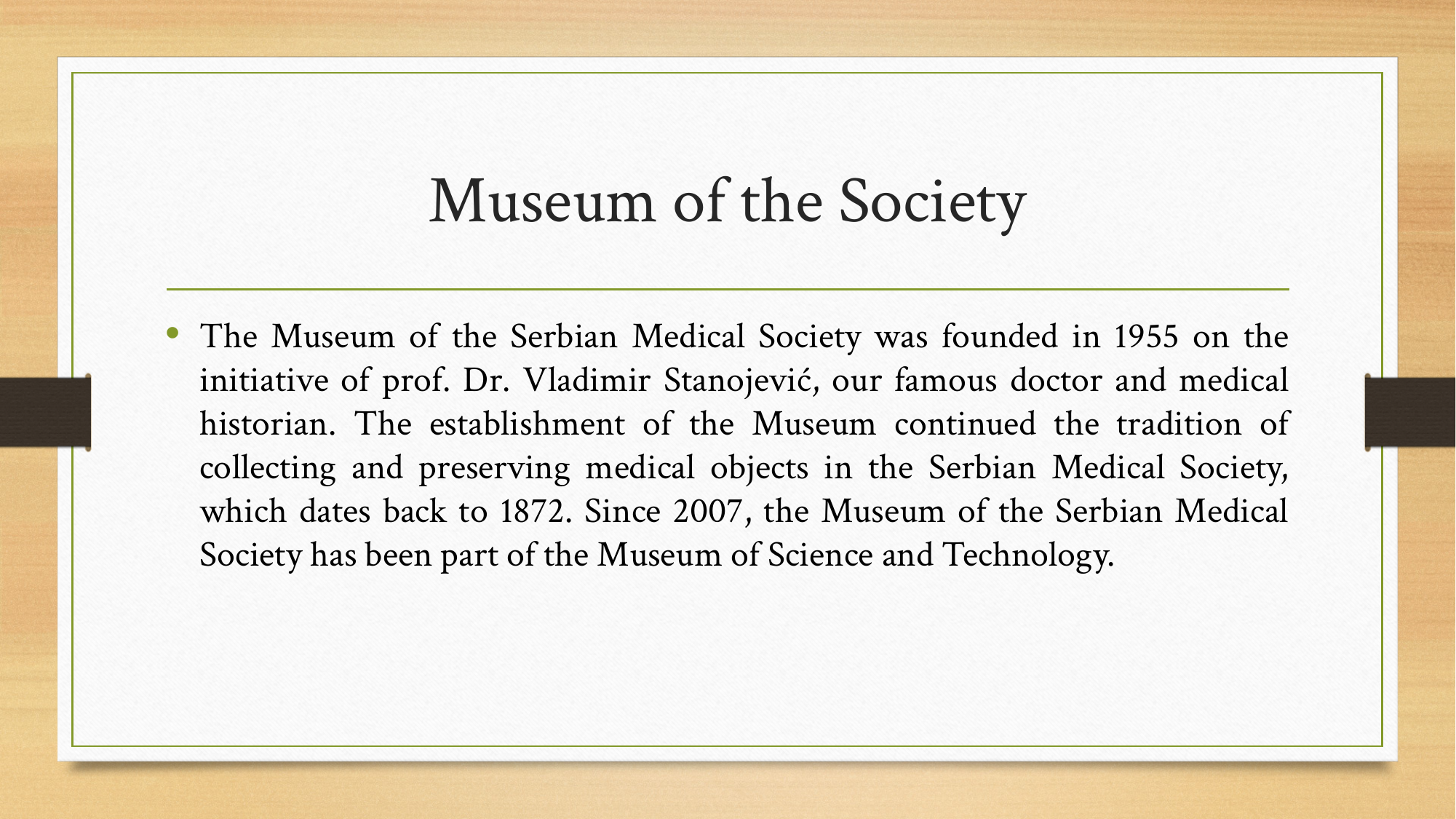

# Museum of the Society
The Museum of the Serbian Medical Society was founded in 1955 on the initiative of prof. Dr. Vladimir Stanojević, our famous doctor and medical historian. The establishment of the Museum continued the tradition of collecting and preserving medical objects in the Serbian Medical Society, which dates back to 1872. Since 2007, the Museum of the Serbian Medical Society has been part of the Museum of Science and Technology.